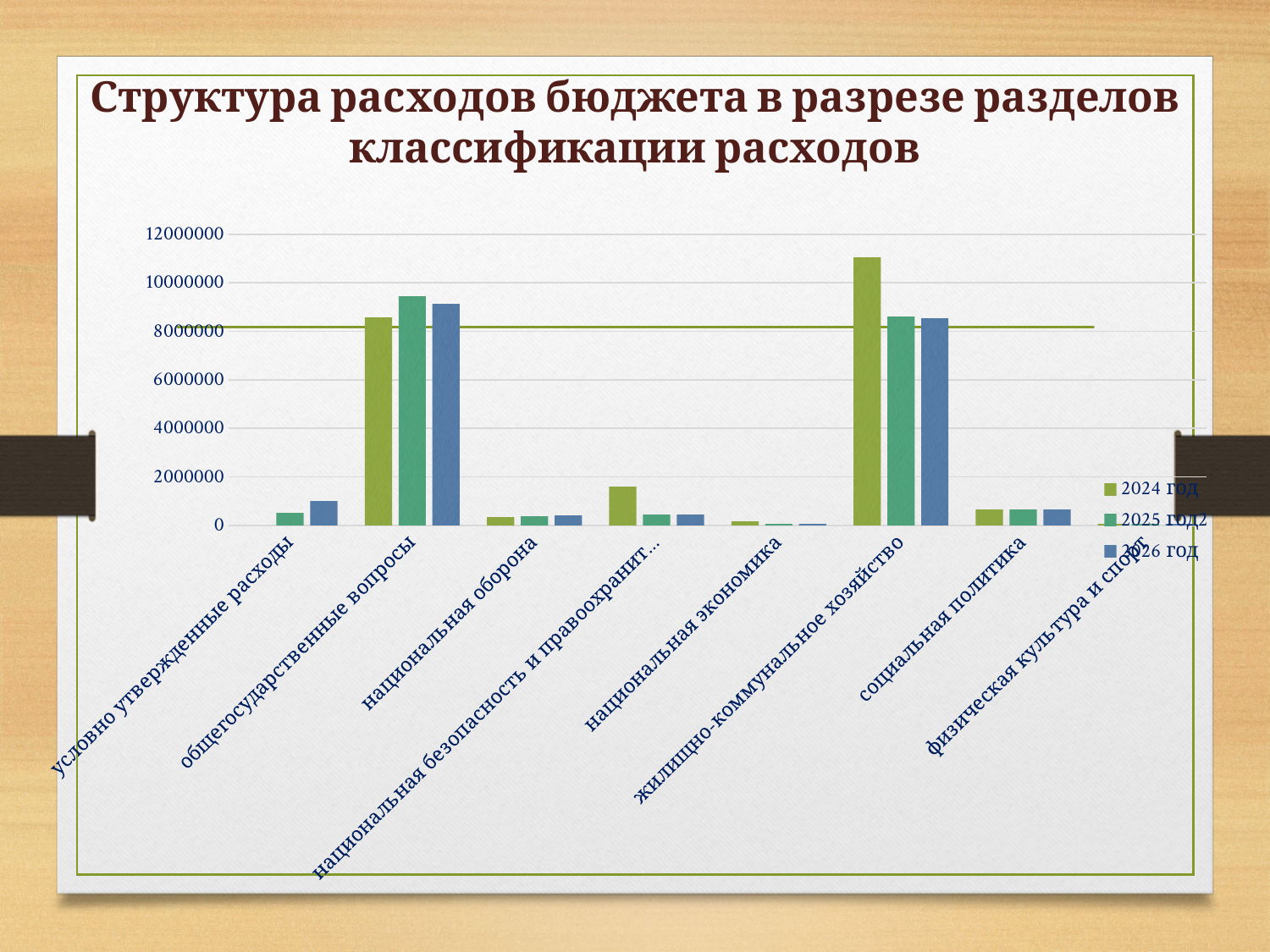

# Структура расходов бюджета в разрезе разделов классификации расходов

### Chart

| Category | 2024 год | 2025 год2 | 2026 год |
|---|---|---|---|
| условно утвержденные расходы | 0.0 | 494451.07 | 996667.85 |
| общегосударственные вопросы | 8541785.8 | 9417796.73 | 9120893.95 |
| национальная оборона | 337274.0 | 371803.0 | 406918.0 |
| национальная безопасность и правоохранительная деятельность | 1585500.0 | 435500.0 | 435500.0 |
| национальная экономика | 161818.0 | 60000.0 | 60000.0 |
| жилищно-коммунальное хозяйство | 11036000.0 | 8586000.0 | 8536000.0 |
| социальная политика | 639295.2 | 639295.2 | 639295.2 |
| физическая культура и спорт | 45000.0 | 45000.0 | 45000.0 |